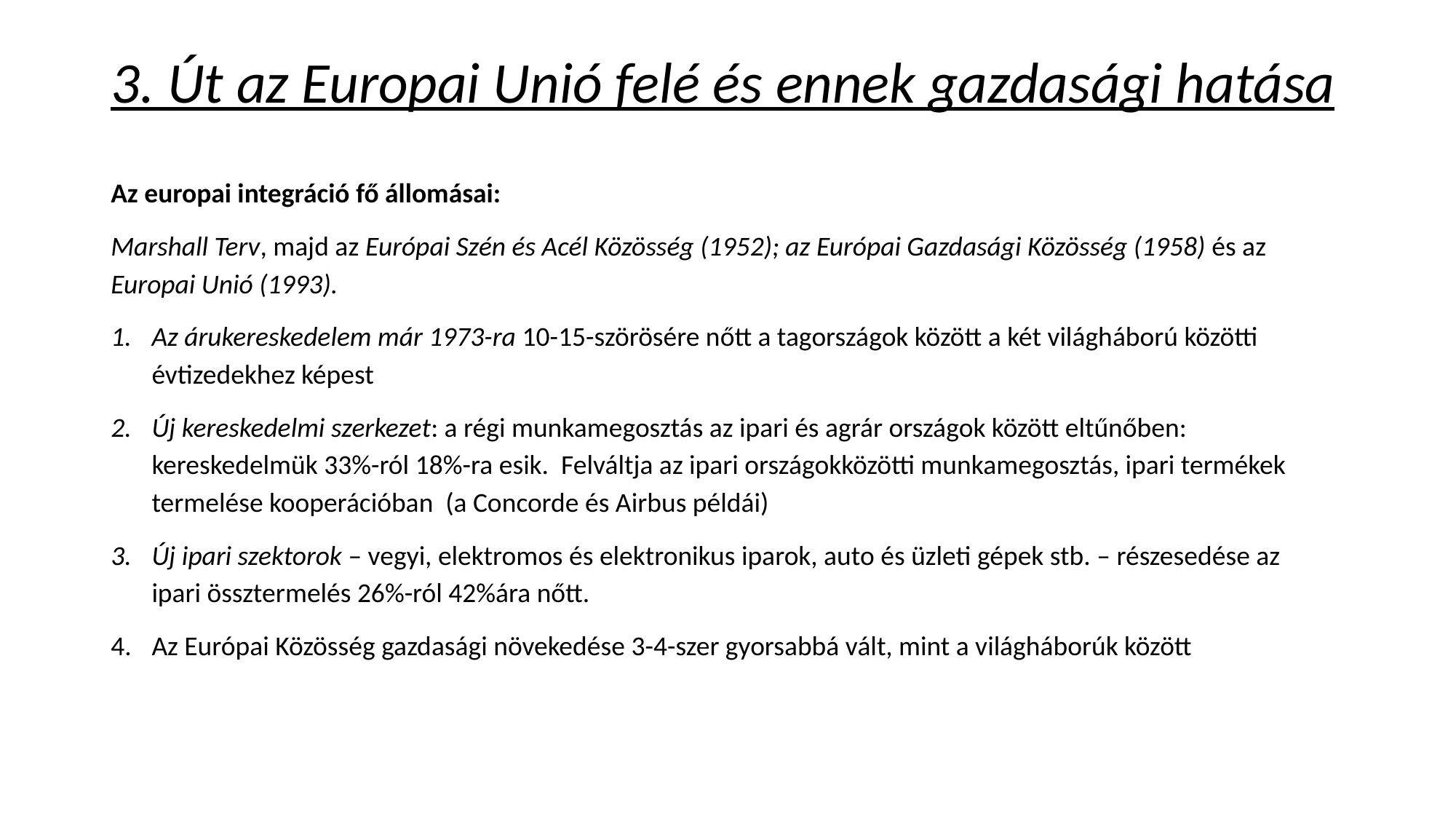

# 3. Út az Europai Unió felé és ennek gazdasági hatása
Az europai integráció fő állomásai:
Marshall Terv, majd az Európai Szén és Acél Közösség (1952); az Európai Gazdasági Közösség (1958) és az Europai Unió (1993).
Az árukereskedelem már 1973-ra 10-15-szörösére nőtt a tagországok között a két világháború közötti évtizedekhez képest
Új kereskedelmi szerkezet: a régi munkamegosztás az ipari és agrár országok között eltűnőben: kereskedelmük 33%-ról 18%-ra esik.  Felváltja az ipari országokközötti munkamegosztás, ipari termékek termelése kooperációban  (a Concorde és Airbus példái)
Új ipari szektorok – vegyi, elektromos és elektronikus iparok, auto és üzleti gépek stb. – részesedése az ipari össztermelés 26%-ról 42%ára nőtt.
Az Európai Közösség gazdasági növekedése 3-4-szer gyorsabbá vált, mint a világháborúk között